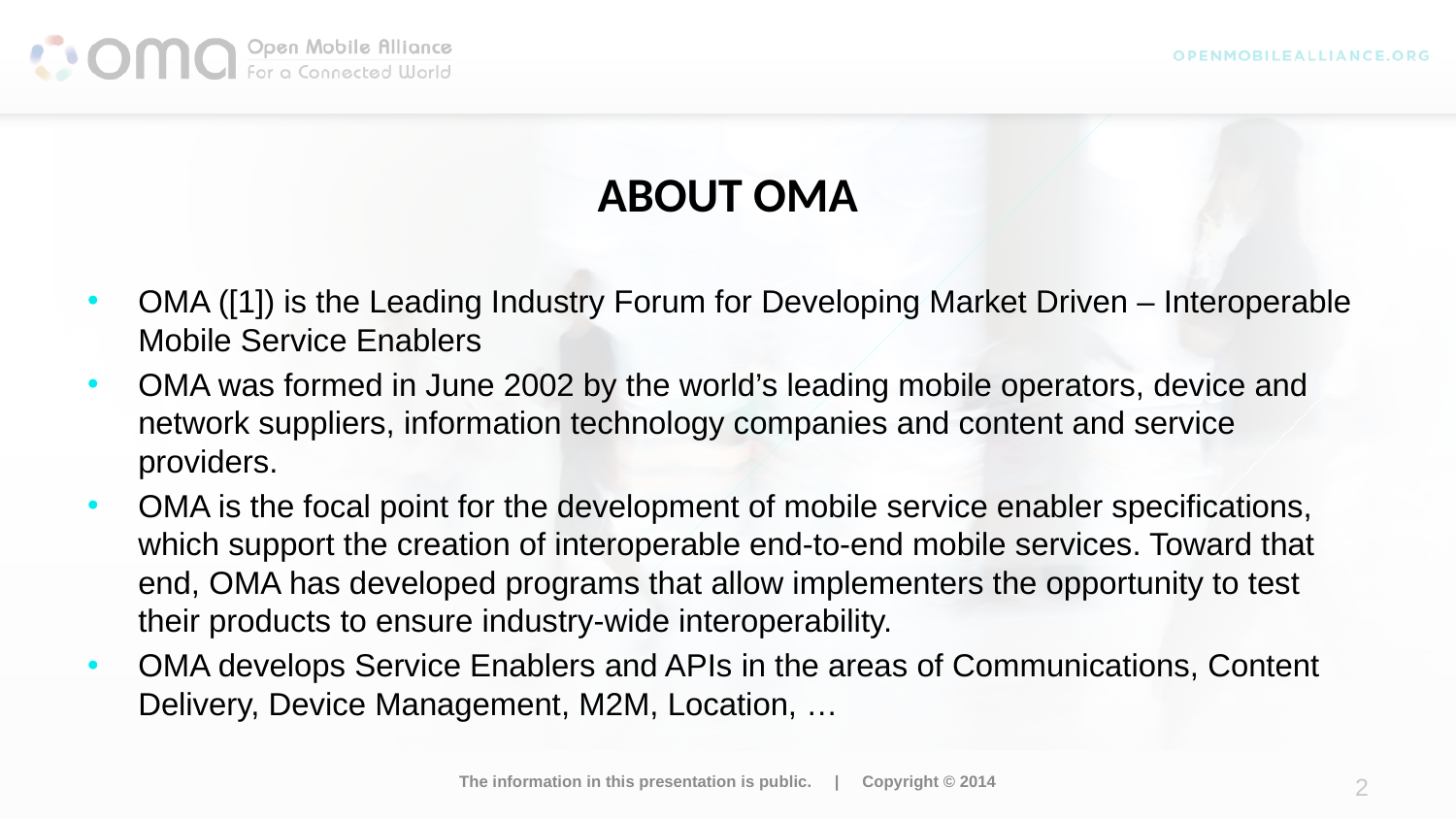

# About OMA
OMA ([1]) is the Leading Industry Forum for Developing Market Driven – Interoperable Mobile Service Enablers
OMA was formed in June 2002 by the world’s leading mobile operators, device and network suppliers, information technology companies and content and service providers.
OMA is the focal point for the development of mobile service enabler specifications, which support the creation of interoperable end-to-end mobile services. Toward that end, OMA has developed programs that allow implementers the opportunity to test their products to ensure industry-wide interoperability.
OMA develops Service Enablers and APIs in the areas of Communications, Content Delivery, Device Management, M2M, Location, …
The information in this presentation is public.     |     Copyright © 2014
2